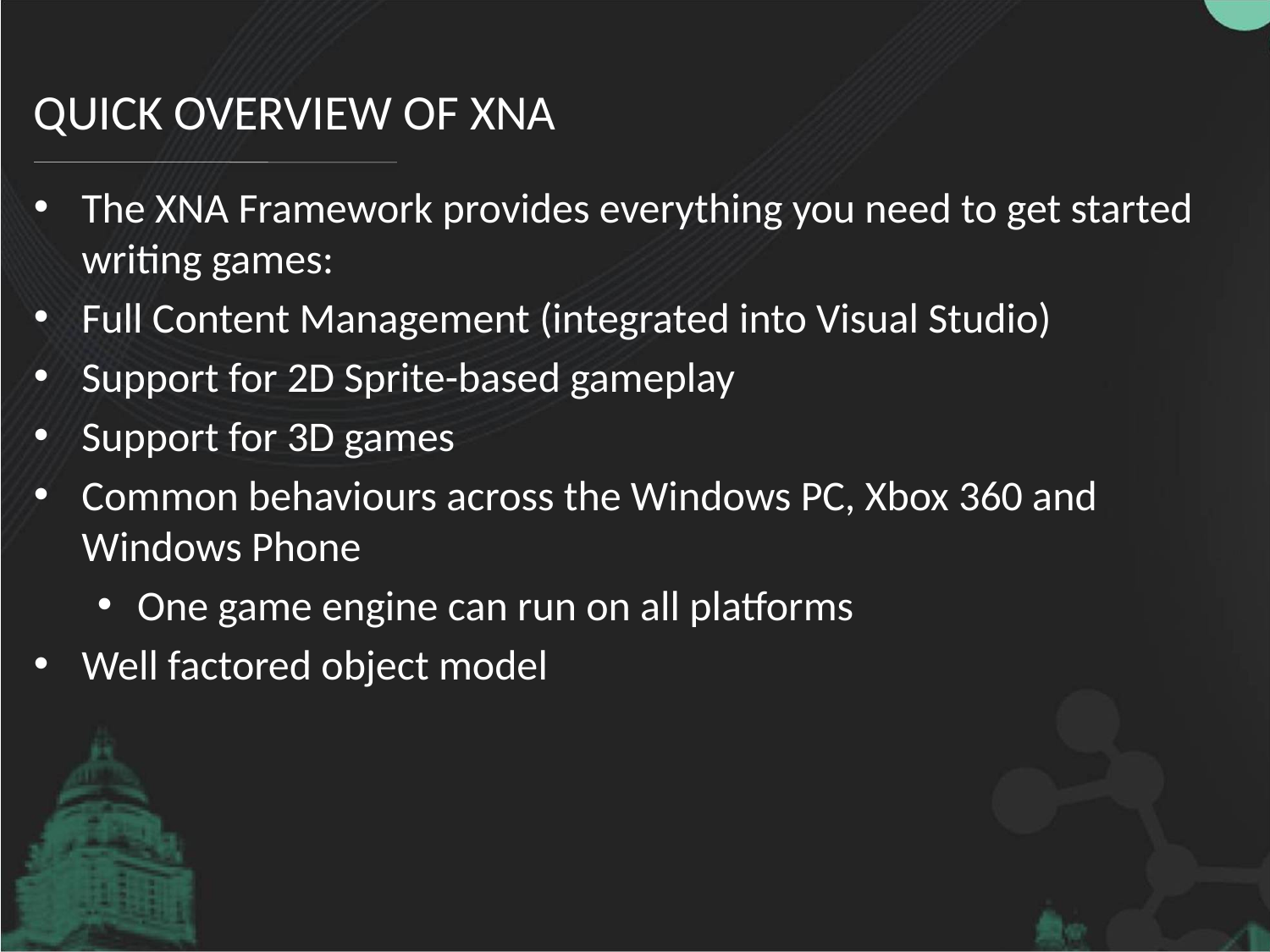

# Quick Overview of XNA
The XNA Framework provides everything you need to get started writing games:
Full Content Management (integrated into Visual Studio)
Support for 2D Sprite-based gameplay
Support for 3D games
Common behaviours across the Windows PC, Xbox 360 and Windows Phone
One game engine can run on all platforms
Well factored object model